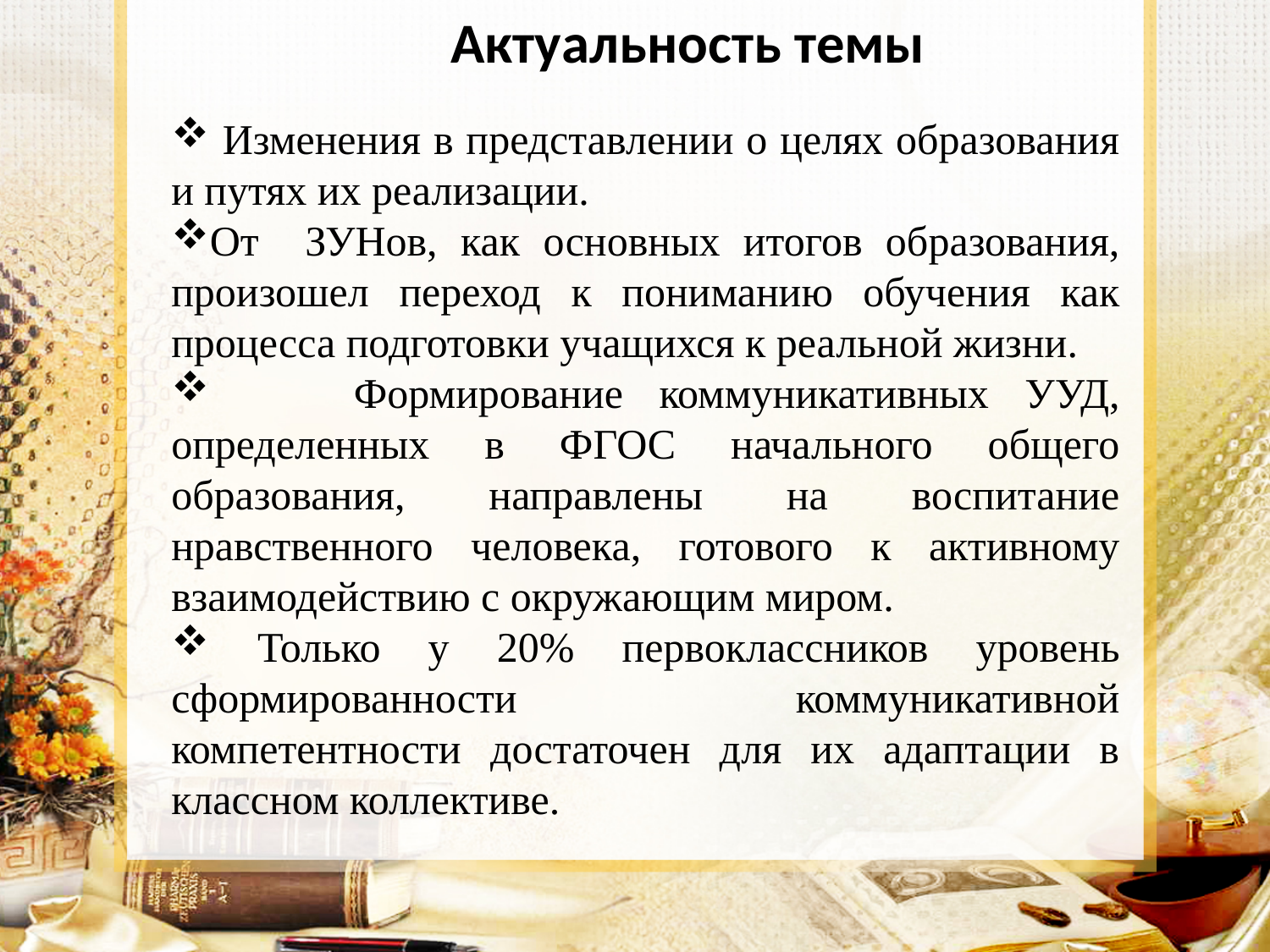

Актуальность темы

 Изменения в представлении о целях образования и путях их реализации.
От  ЗУНов, как основных итогов образования, произошел переход к пониманию обучения как процесса подготовки учащихся к реальной жизни.
    Формирование коммуникативных УУД, определенных в ФГОС начального общего образования, направлены на воспитание нравственного человека, готового к активному взаимодействию с окружающим миром.
 Только у 20% первоклассников уровень сформированности коммуникативной компетентности достаточен для их адаптации в классном коллективе.

#